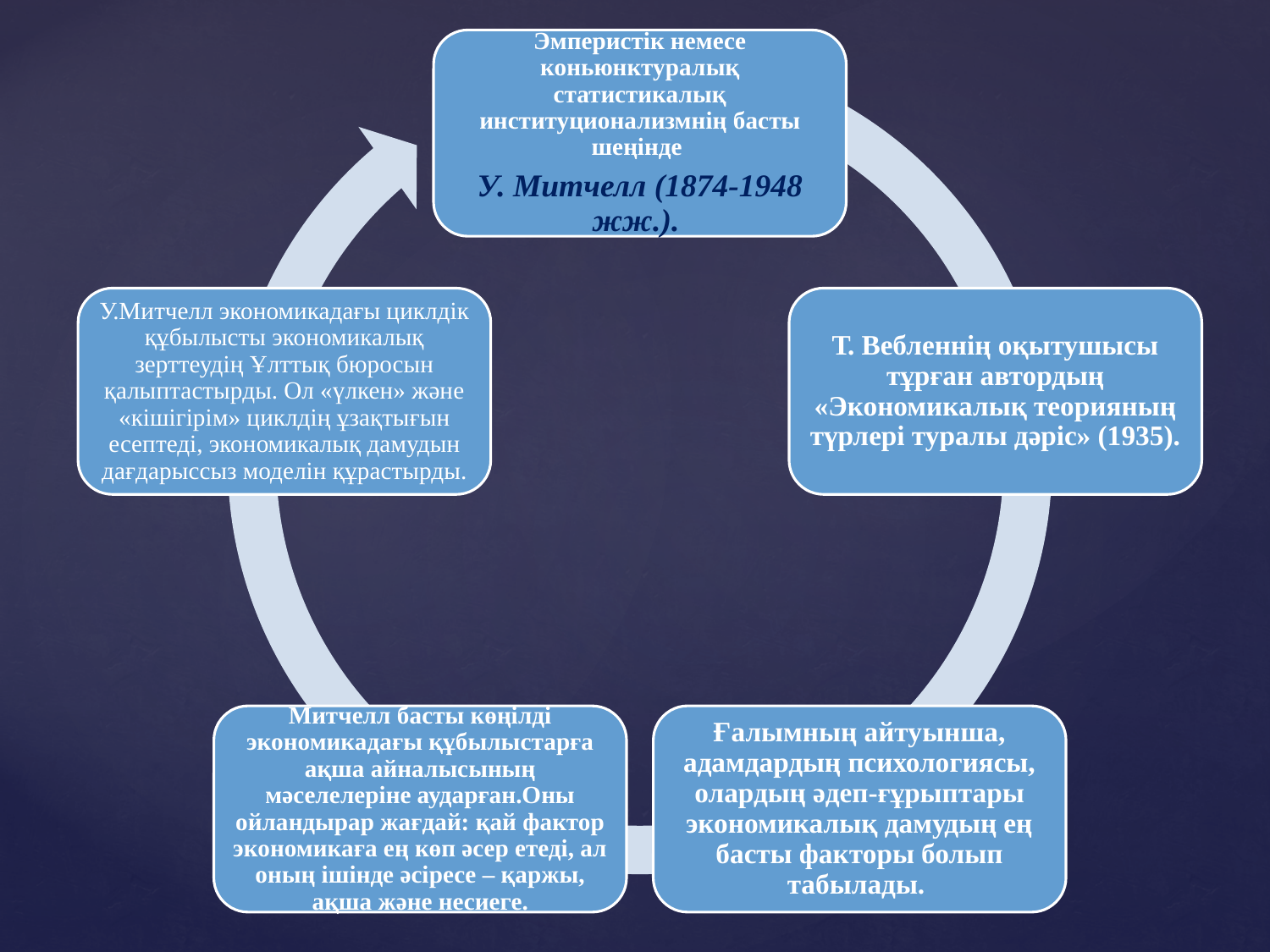

Эмперистік немесе коньюнктуралық статистикалық институционализмнің басты шеңінде
У. Митчелл (1874-1948 жж.).
Т. Вебленнің оқытушысы тұрған автордың «Экономикалық теорияның түрлері туралы дәріс» (1935).
Ғалымның айтуынша, адамдардың психологиясы, олардың әдеп-ғұрыптары экономикалық дамудың ең басты факторы болып табылады.
Митчелл басты көңілді экономикадағы құбылыстарға ақша айналысының мәселелеріне аударған.Оны ойландырар жағдай: қай фактор экономикаға ең көп әсер етеді, ал оның ішінде әсіресе – қаржы, ақша және несиеге.
У.Митчелл экономикадағы циклдік құбылысты экономикалық зерттеудің Ұлттық бюросын қалыптастырды. Ол «үлкен» және «кішігірім» циклдің ұзақтығын есептеді, экономикалық дамудын дағдарыссыз моделін құрастырды.